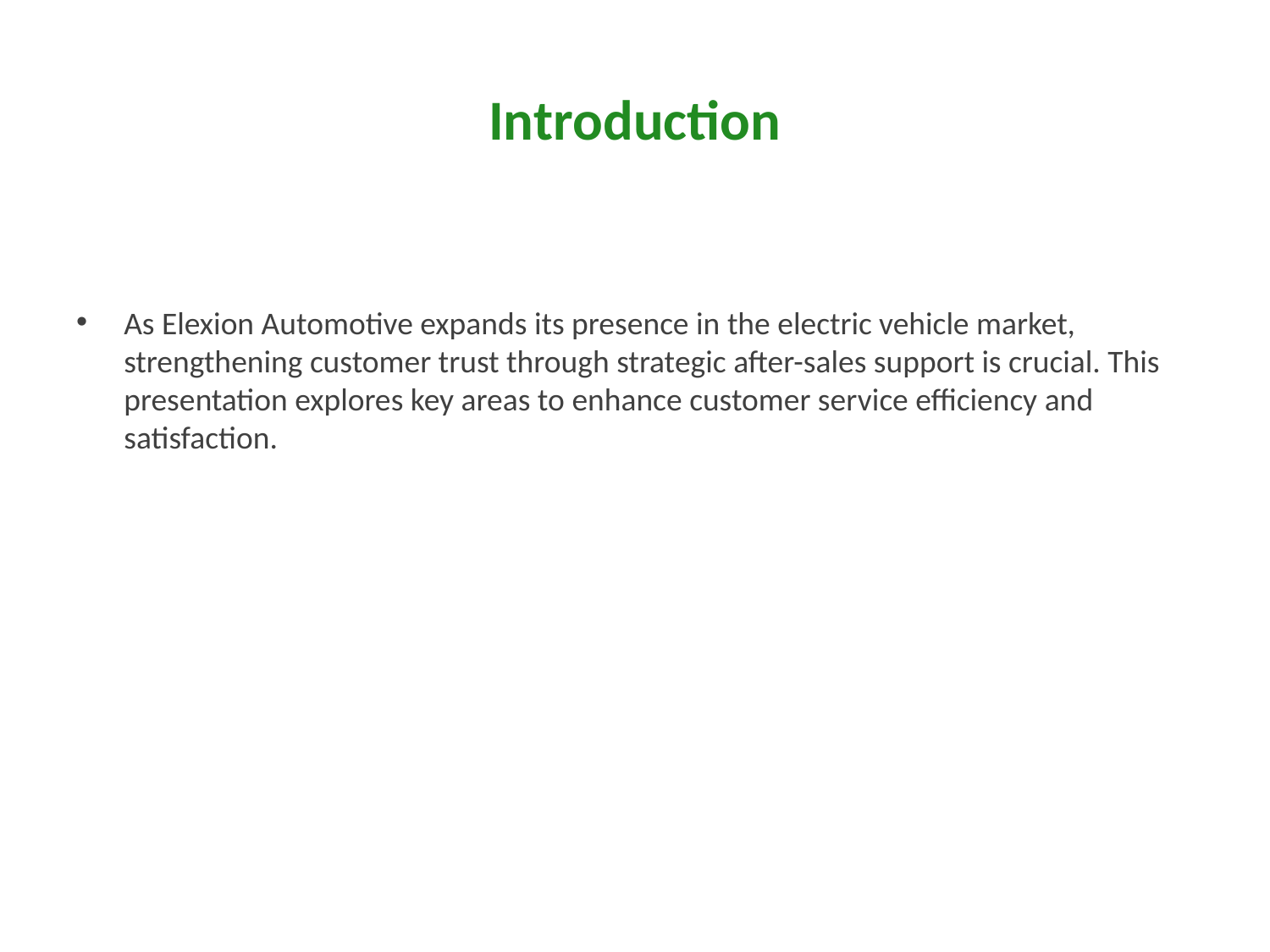

# Introduction

As Elexion Automotive expands its presence in the electric vehicle market, strengthening customer trust through strategic after-sales support is crucial. This presentation explores key areas to enhance customer service efficiency and satisfaction.